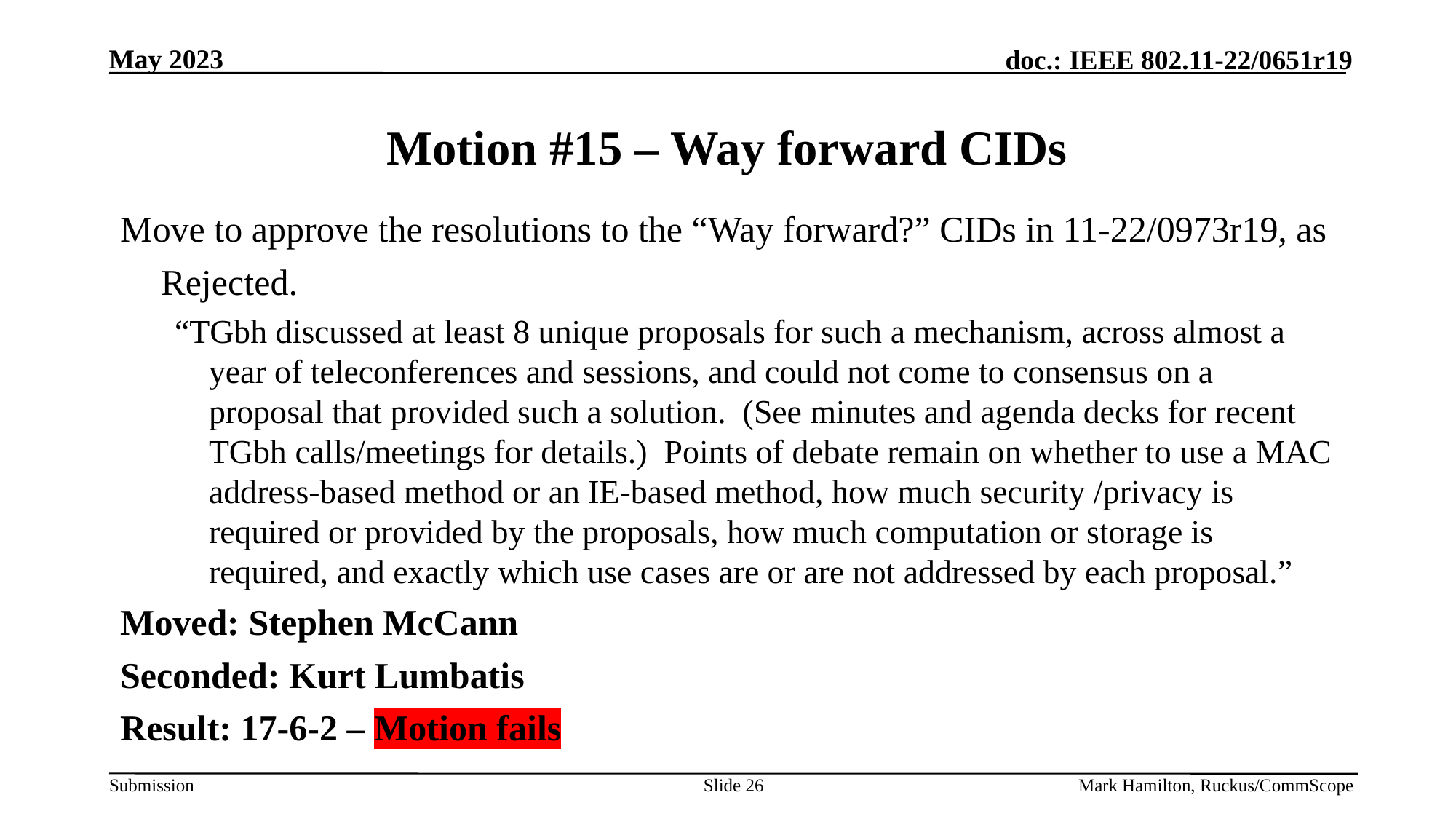

# Motion #15 – Way forward CIDs
Move to approve the resolutions to the “Way forward?” CIDs in 11-22/0973r19, as
	Rejected.
“TGbh discussed at least 8 unique proposals for such a mechanism, across almost a year of teleconferences and sessions, and could not come to consensus on a proposal that provided such a solution.  (See minutes and agenda decks for recent TGbh calls/meetings for details.)  Points of debate remain on whether to use a MAC address-based method or an IE-based method, how much security /privacy is required or provided by the proposals, how much computation or storage is required, and exactly which use cases are or are not addressed by each proposal.”
Moved: Stephen McCann
Seconded: Kurt Lumbatis
Result: 17-6-2 – Motion fails
Slide 26